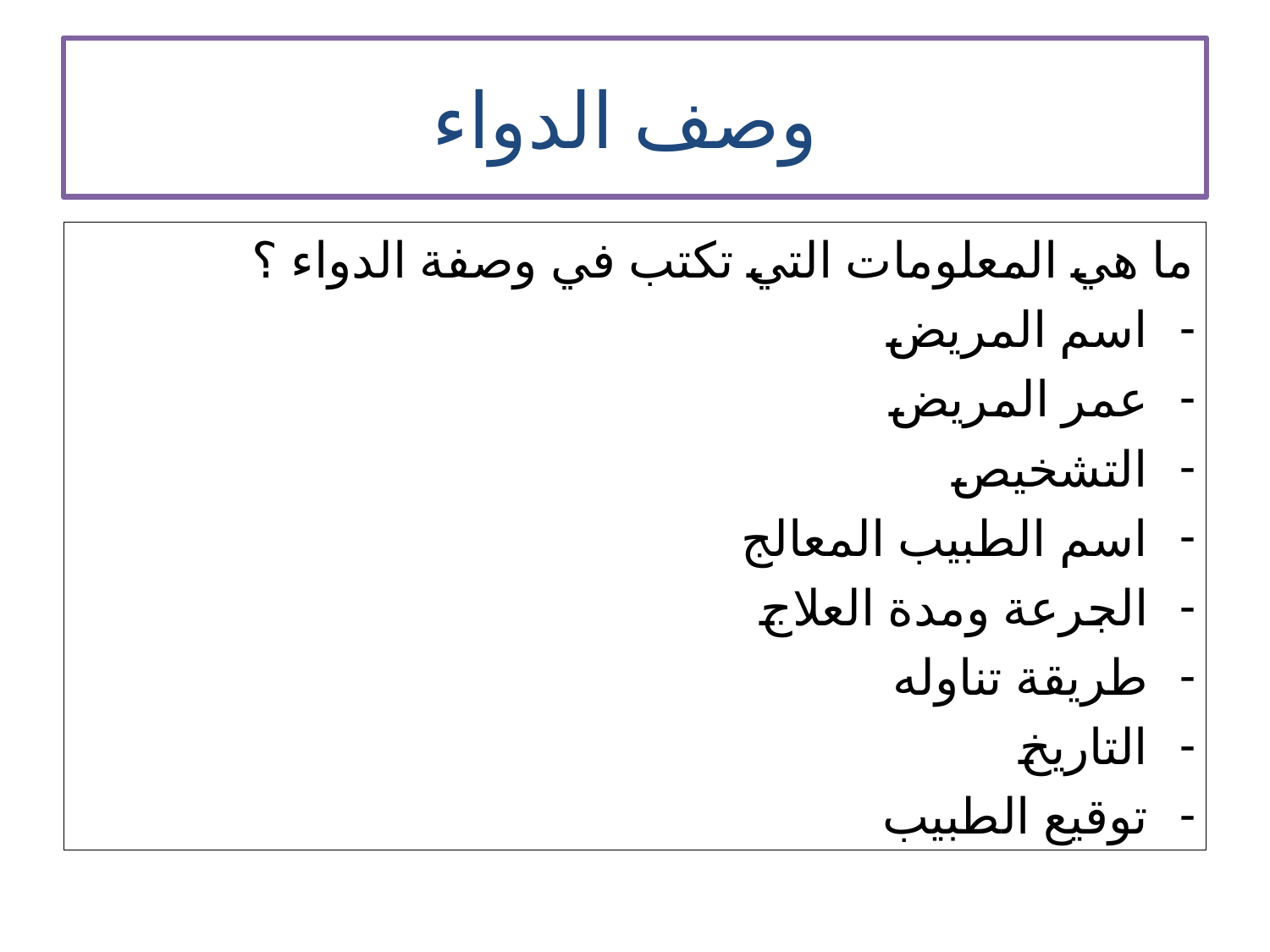

# وصف الدواء
ما هي المعلومات التي تكتب في وصفة الدواء ؟
اسم المريض
عمر المريض
التشخيص
اسم الطبيب المعالج
الجرعة ومدة العلاج
طريقة تناوله
التاريخ
توقيع الطبيب